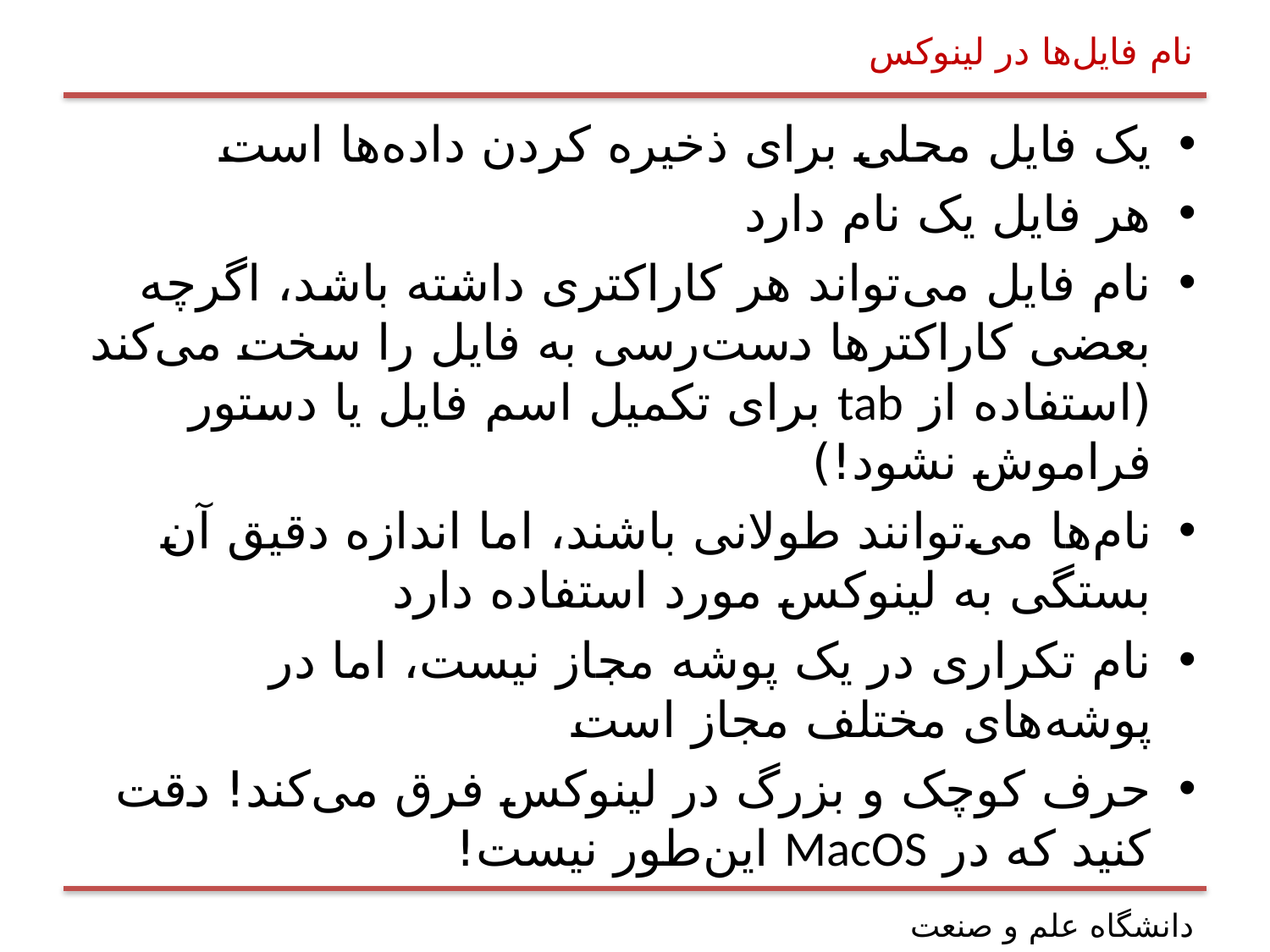

# نام فایل‌ها در لینوکس
یک فایل محلی برای ذخیره کردن داده‌ها است
هر فایل یک نام دارد
نام فایل می‌تواند هر کاراکتری داشته باشد، اگرچه بعضی کاراکترها دست‌رسی به فایل را سخت می‌کند (استفاده از tab برای تکمیل اسم فایل یا دستور فراموش نشود!)
نام‌ها می‌توانند طولانی باشند، اما اندازه دقیق آن بستگی به لینوکس مورد استفاده دارد
نام تکراری در یک پوشه مجاز نیست، اما در پوشه‌های مختلف مجاز است
حرف کوچک و بزرگ در لینوکس فرق می‌کند! دقت کنید که در MacOS این‌طور نیست!